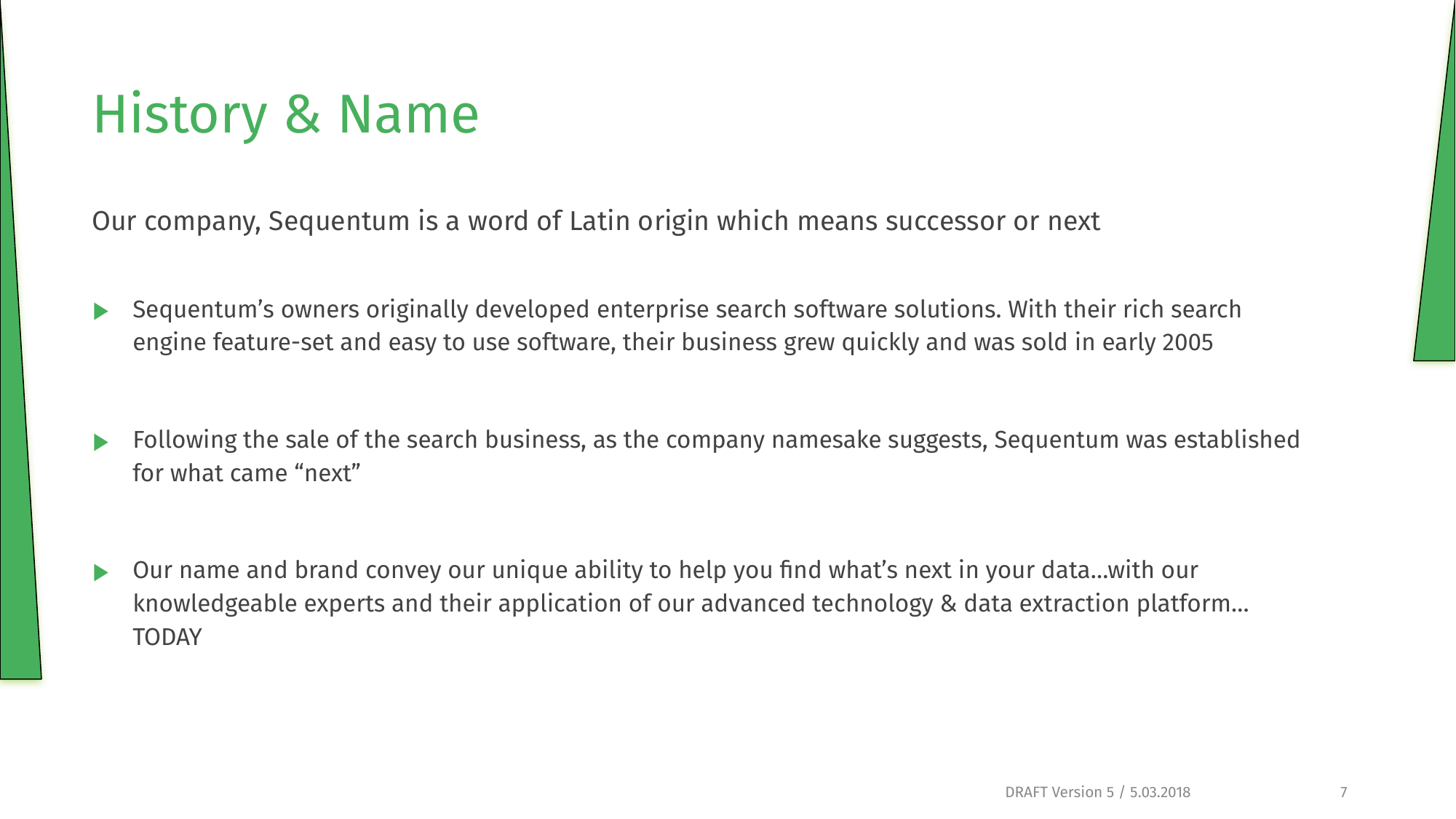

History & Name
Our company, Sequentum is a word of Latin origin which means successor or next

Sequentum’s owners originally developed enterprise search software solutions. With their rich search engine feature-set and easy to use software, their business grew quickly and was sold in early 2005

Following the sale of the search business, as the company namesake suggests, Sequentum was established for what came “next”

Our name and brand convey our unique ability to help you find what’s next in your data…with our knowledgeable experts and their application of our advanced technology & data extraction platform…TODAY
									   DRAFT Version 5 / 5.03.2018 		     7